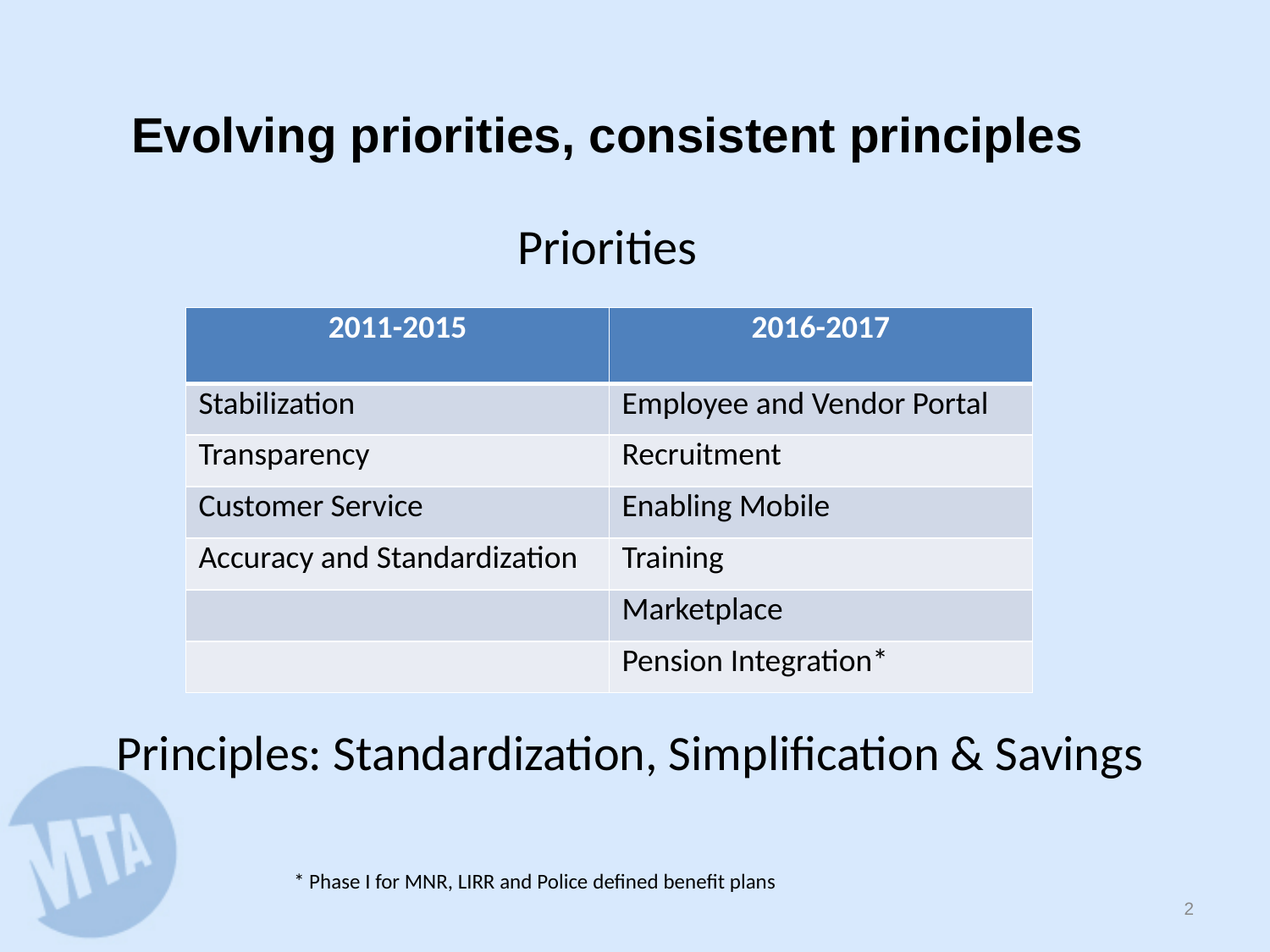

# Evolving priorities, consistent principles
Priorities

| 2011-2015 | 2016-2017 |
| --- | --- |
| Stabilization | Employee and Vendor Portal |
| Transparency | Recruitment |
| Customer Service | Enabling Mobile |
| Accuracy and Standardization | Training |
|  | Marketplace |
|  | Pension Integration\* |

Principles: Standardization, Simplification & Savings

* Phase I for MNR, LIRR and Police defined benefit plans
2